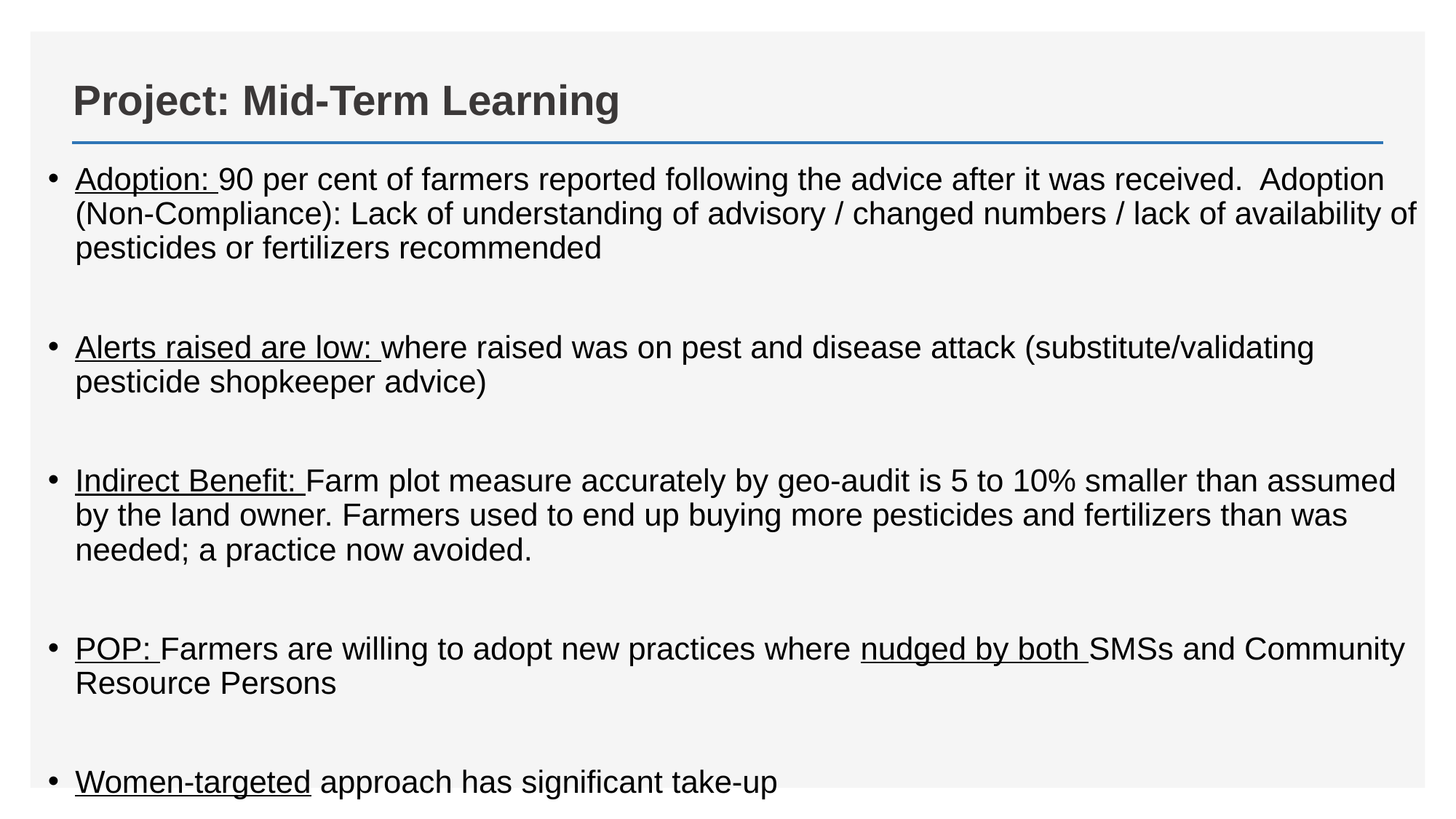

# Project: Mid-Term Learning
Adoption: 90 per cent of farmers reported following the advice after it was received.  Adoption (Non-Compliance): Lack of understanding of advisory / changed numbers / lack of availability of pesticides or fertilizers recommended

Alerts raised are low: where raised was on pest and disease attack (substitute/validating pesticide shopkeeper advice)

Indirect Benefit: Farm plot measure accurately by geo-audit is 5 to 10% smaller than assumed by the land owner. Farmers used to end up buying more pesticides and fertilizers than was needed; a practice now avoided.

POP: Farmers are willing to adopt new practices where nudged by both SMSs and Community Resource Persons

Women-targeted approach has significant take-up